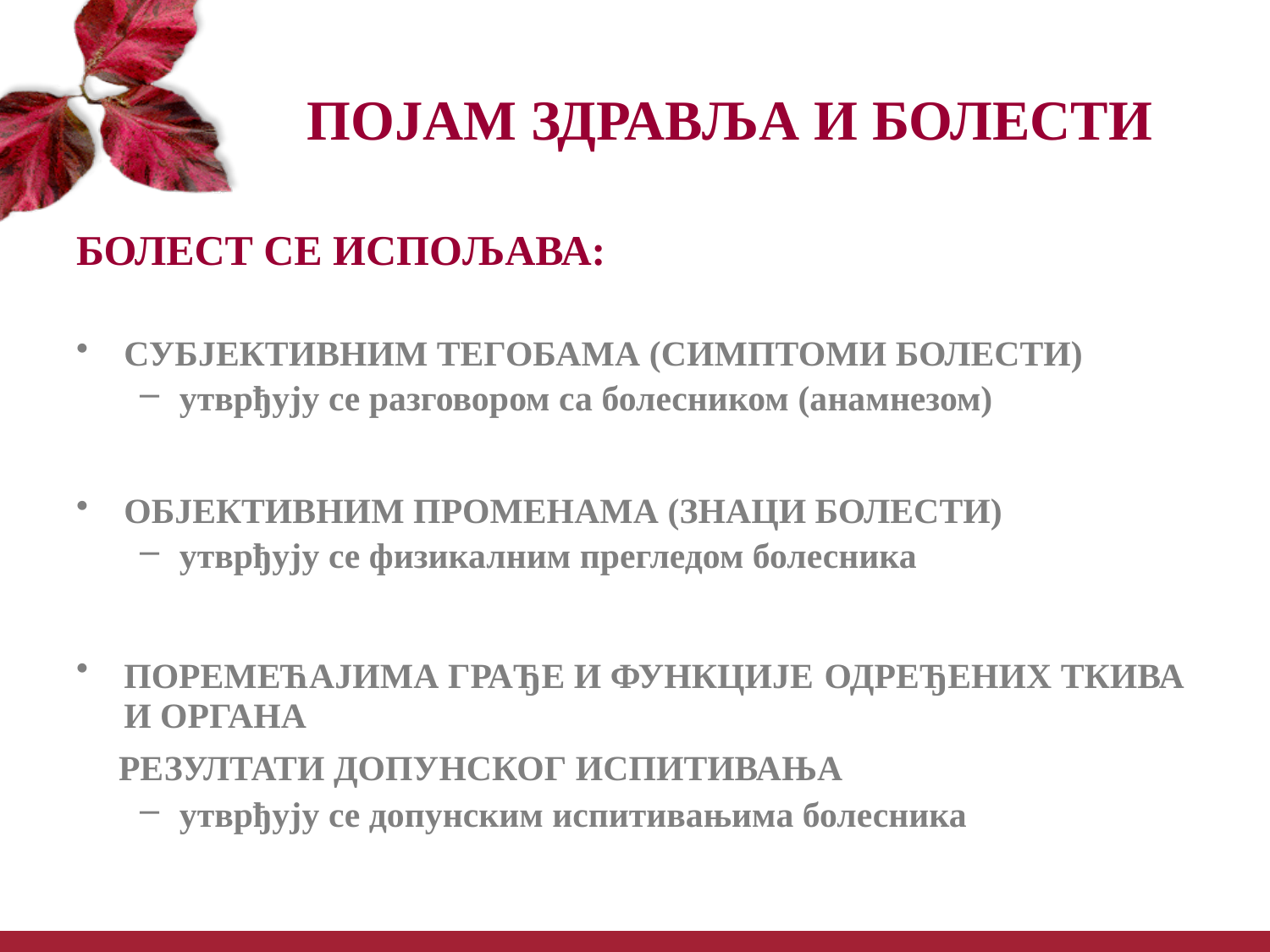

# ПОЈАМ ЗДРАВЉА И БОЛЕСТИ
БОЛЕСТ СЕ ИСПОЉАВА:

СУБЈЕКТИВНИМ ТЕГОБАМА (СИМПТОМИ БОЛЕСТИ)
утврђују се разговором са болесником (анамнезом)

ОБЈЕКТИВНИМ ПРОМЕНАМА (ЗНАЦИ БОЛЕСТИ)
утврђују се физикалним прегледом болесника

ПОРЕМЕЋАЈИМА ГРАЂЕ И ФУНКЦИЈЕ ОДРЕЂЕНИХ ТКИВА И ОРГАНА
    РЕЗУЛТАТИ ДОПУНСКОГ ИСПИТИВАЊА
утврђују се допунским испитивањима болесника